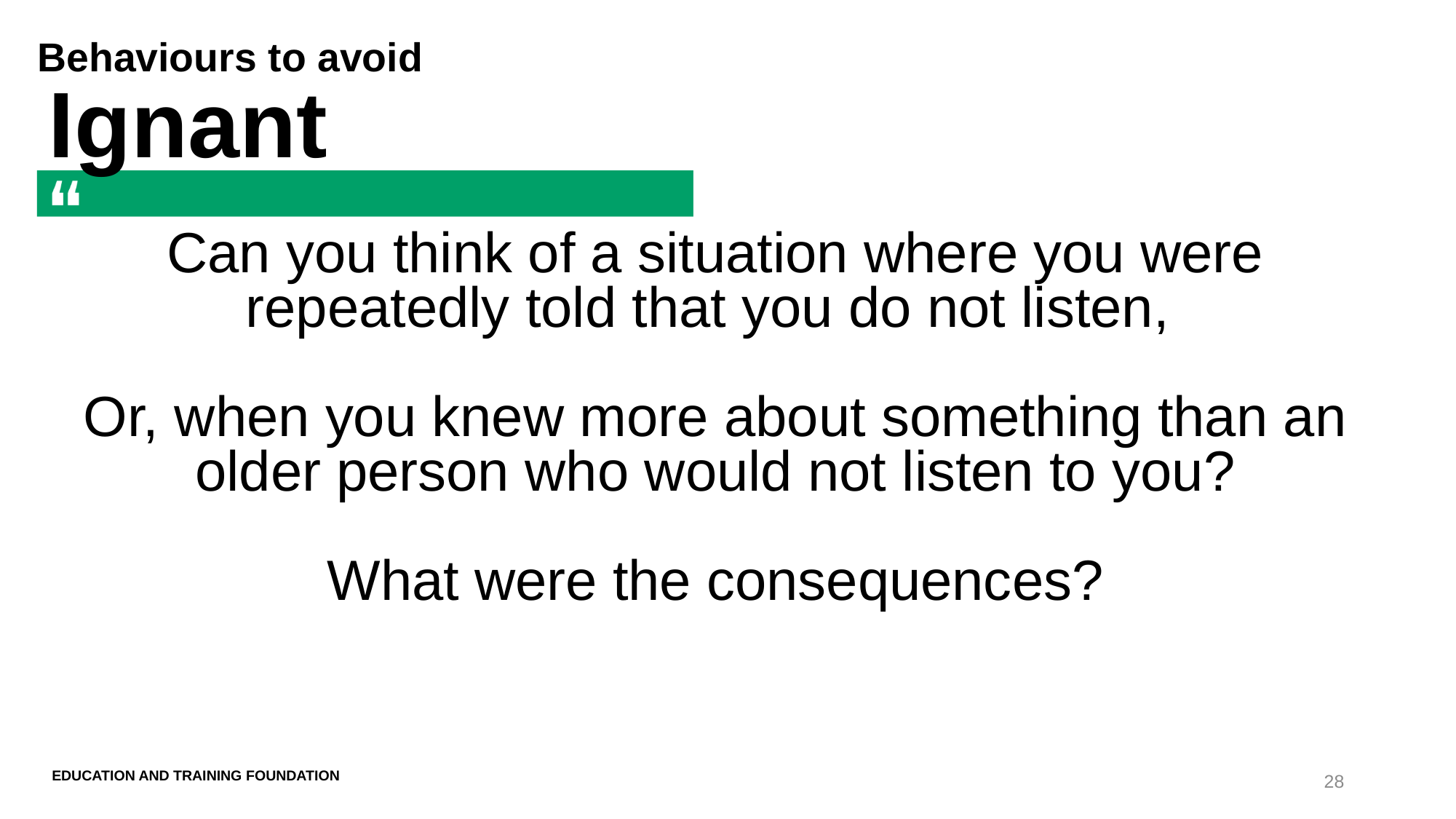

Behaviours to avoid
# Ignant
Can you think of a situation where you were repeatedly told that you do not listen,

Or, when you knew more about something than an older person who would not listen to you?

What were the consequences?
28
EDUCATION AND TRAINING FOUNDATION